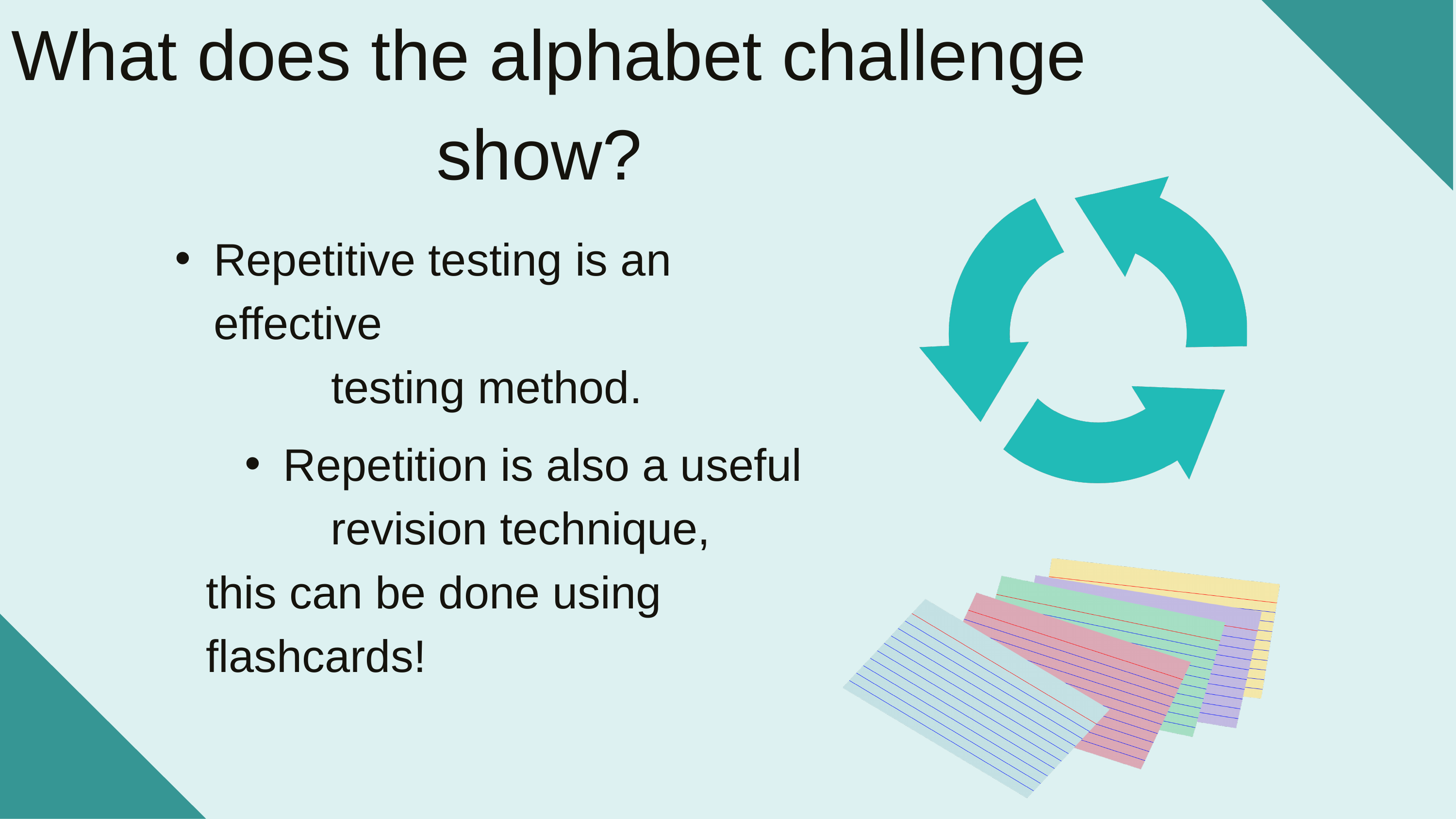

What does the alphabet challenge show?

Repetitive testing is an effective
testing method.
Repetition is also a useful
revision technique,
this can be done using flashcards!